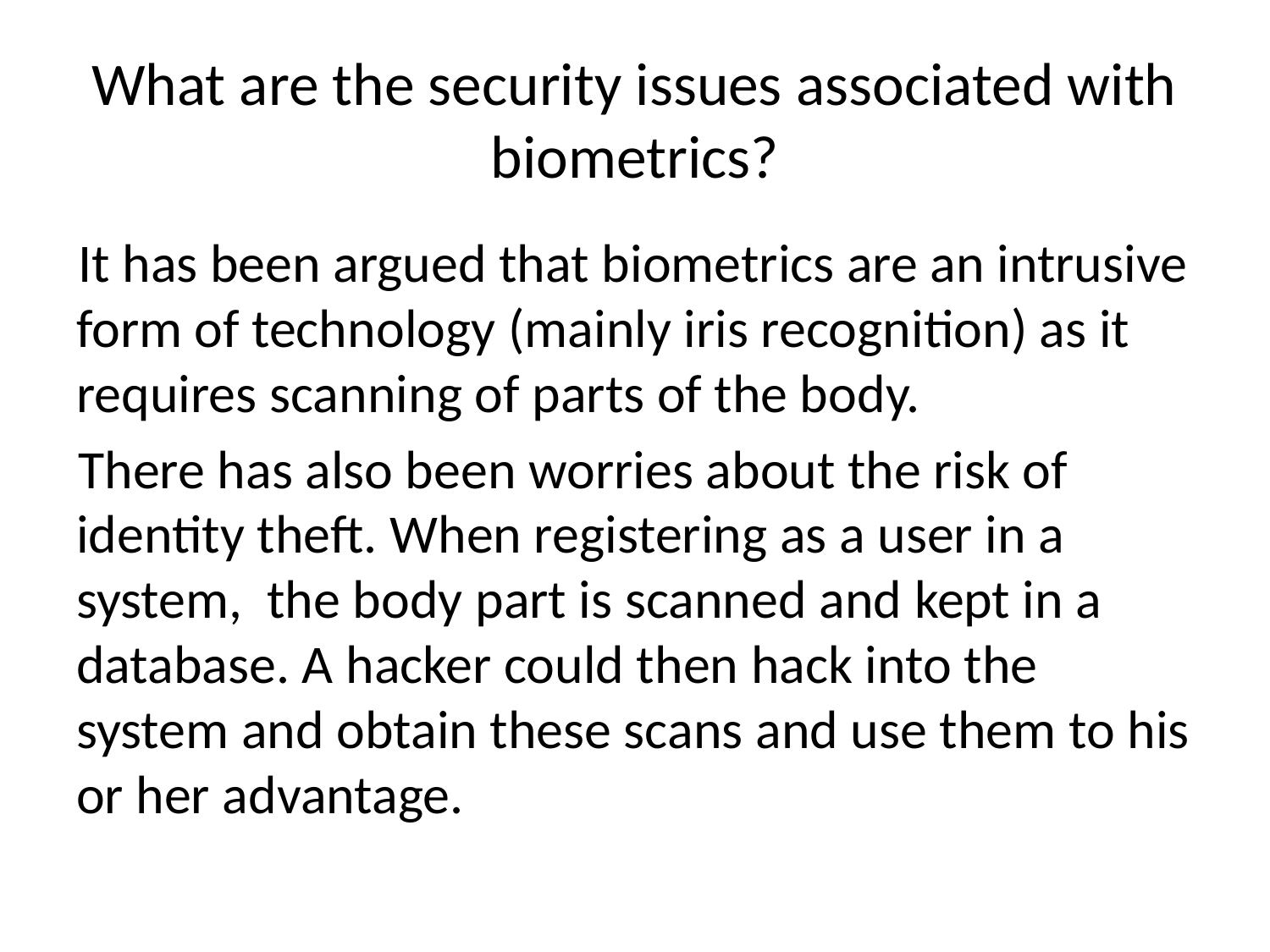

# What are the security issues associated with biometrics?
It has been argued that biometrics are an intrusive form of technology (mainly iris recognition) as it requires scanning of parts of the body.
There has also been worries about the risk of identity theft. When registering as a user in a system,  the body part is scanned and kept in a database. A hacker could then hack into the system and obtain these scans and use them to his or her advantage.